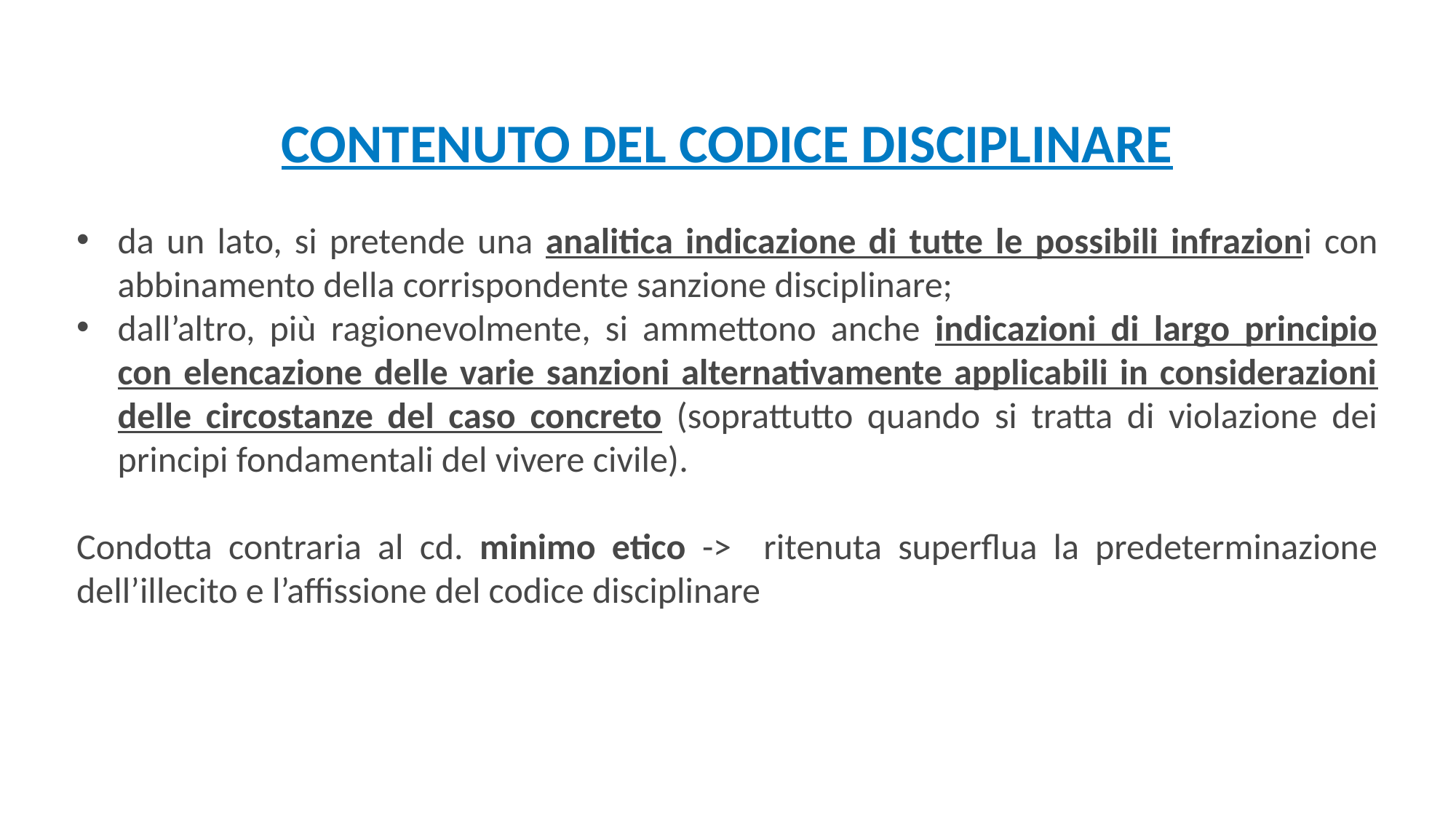

CONTENUTO DEL CODICE DISCIPLINARE

da un lato, si pretende una analitica indicazione di tutte le possibili infrazioni con abbinamento della corrispondente sanzione disciplinare;
dall’altro, più ragionevolmente, si ammettono anche indicazioni di largo principio con elencazione delle varie sanzioni alternativamente applicabili in considerazioni delle circostanze del caso concreto (soprattutto quando si tratta di violazione dei principi fondamentali del vivere civile).

Condotta contraria al cd. minimo etico ->  ritenuta superflua la predeterminazione dell’illecito e l’affissione del codice disciplinare